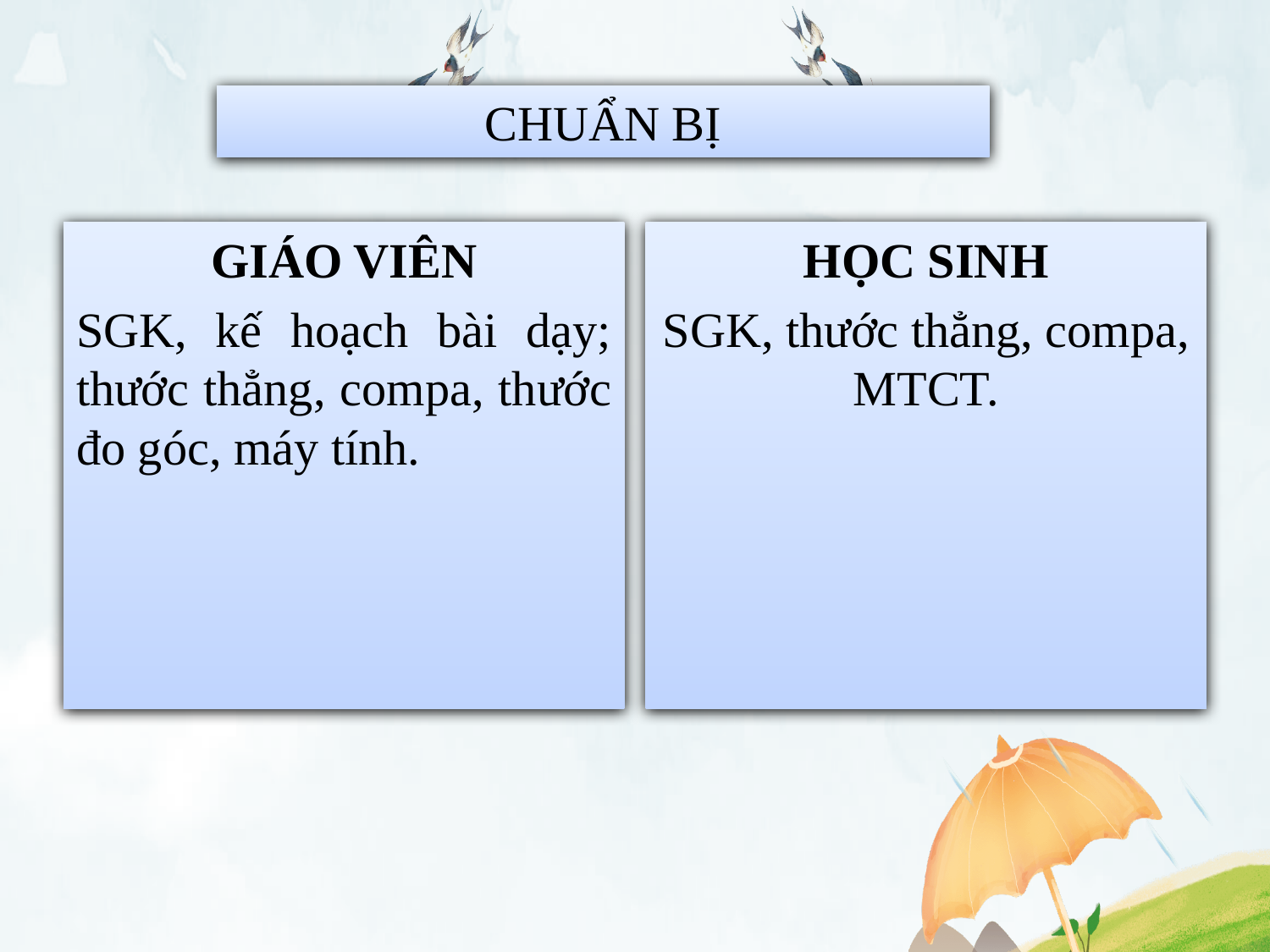

CHUẨN BỊ
GIÁO VIÊN
SGK, kế hoạch bài dạy; thước thẳng, compa, thước đo góc, máy tính.
HỌC SINH
SGK, thước thẳng, compa, MTCT.